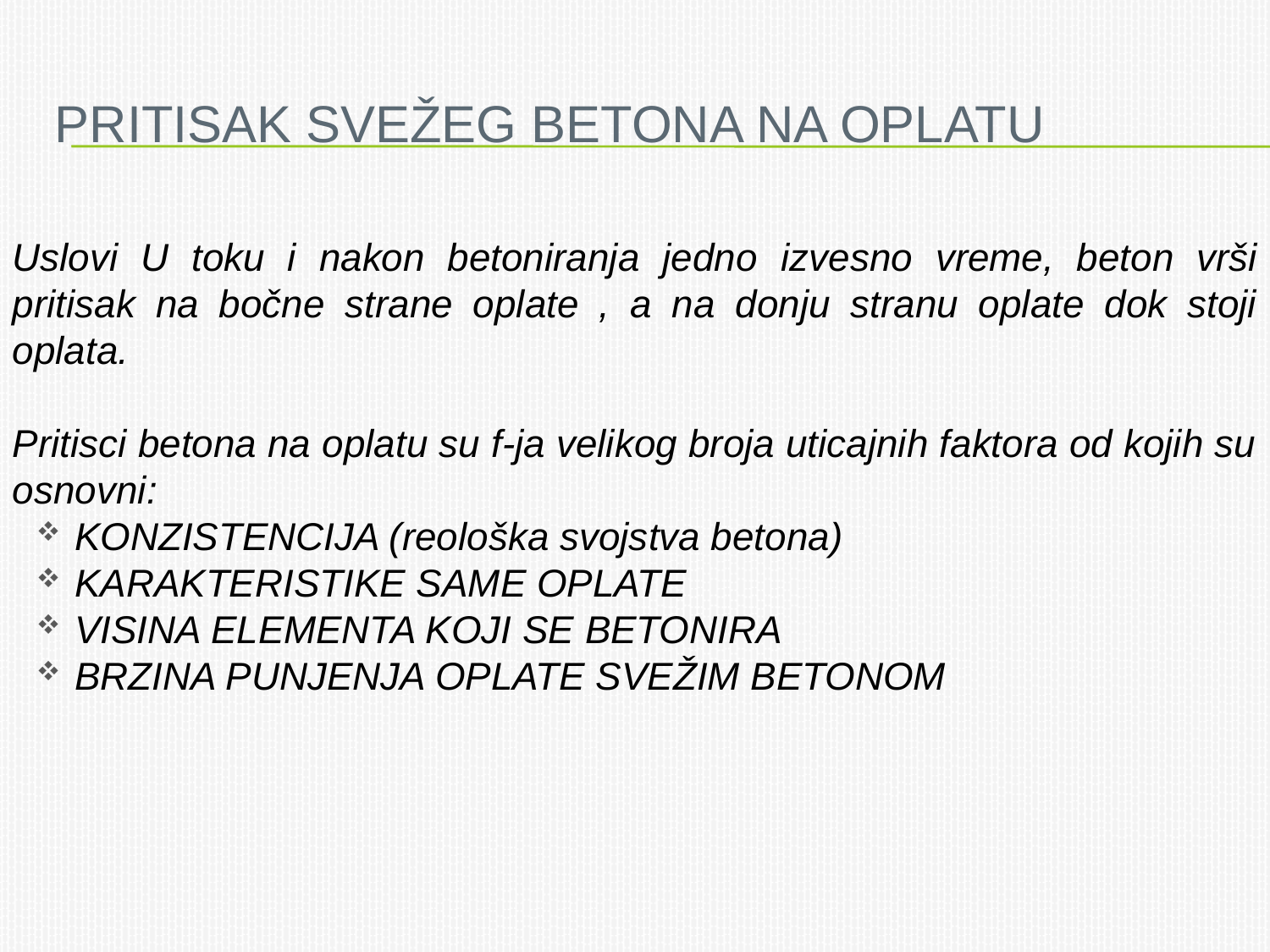

# Pritisak svežeg betona na oplatu
Uslovi U toku i nakon betoniranja jedno izvesno vreme, beton vrši pritisak na bočne strane oplate , a na donju stranu oplate dok stoji oplata.

Pritisci betona na oplatu su f-ja velikog broja uticajnih faktora od kojih su osnovni:
KONZISTENCIJA (reološka svojstva betona)
KARAKTERISTIKE SAME OPLATE
VISINA ELEMENTA KOJI SE BETONIRA
BRZINA PUNJENJA OPLATE SVEŽIM BETONOM